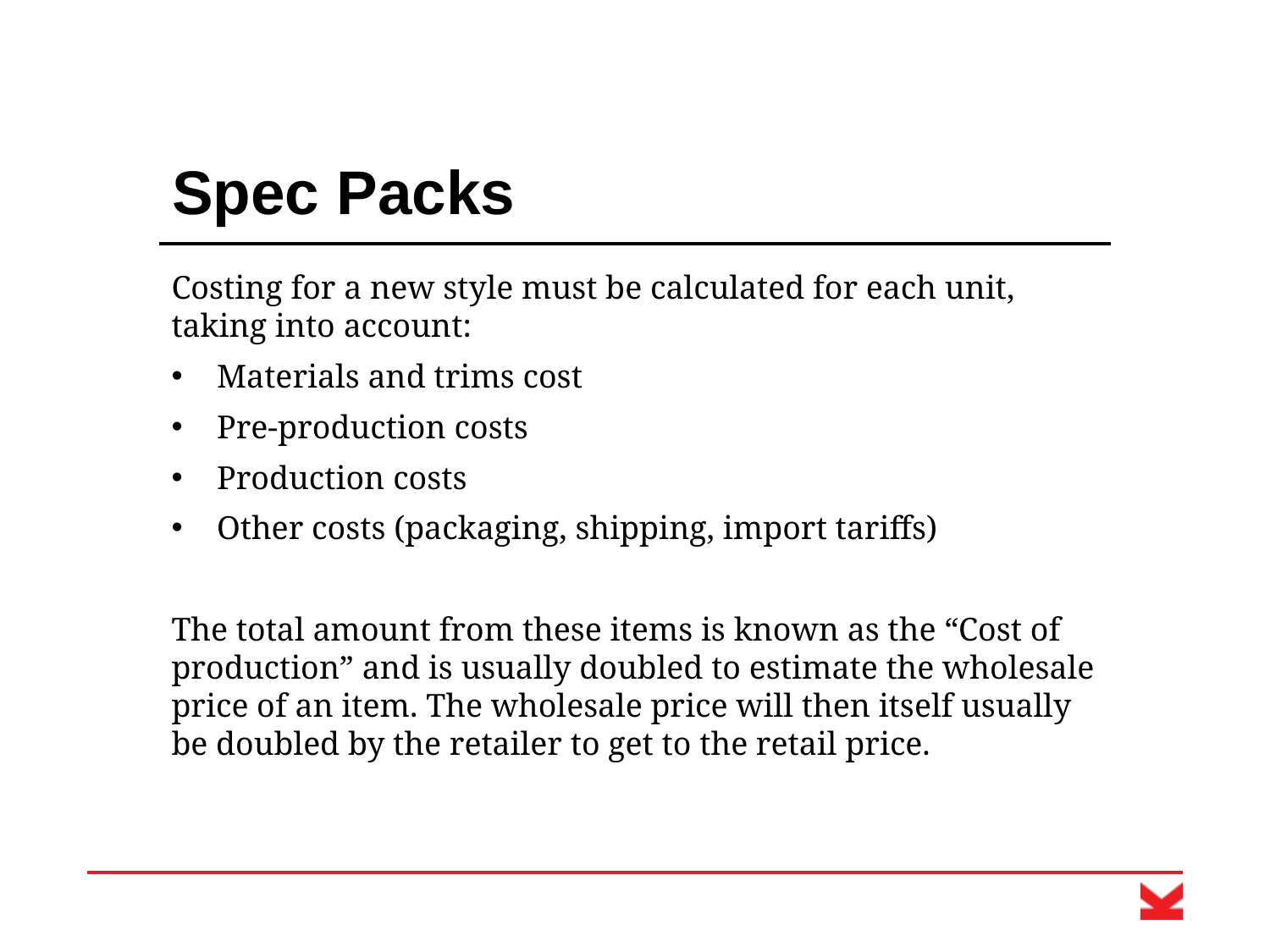

# Spec Packs
Costing for a new style must be calculated for each unit, taking into account:
Materials and trims cost
Pre-production costs
Production costs
Other costs (packaging, shipping, import tariffs)

The total amount from these items is known as the “Cost of production” and is usually doubled to estimate the wholesale price of an item. The wholesale price will then itself usually be doubled by the retailer to get to the retail price.